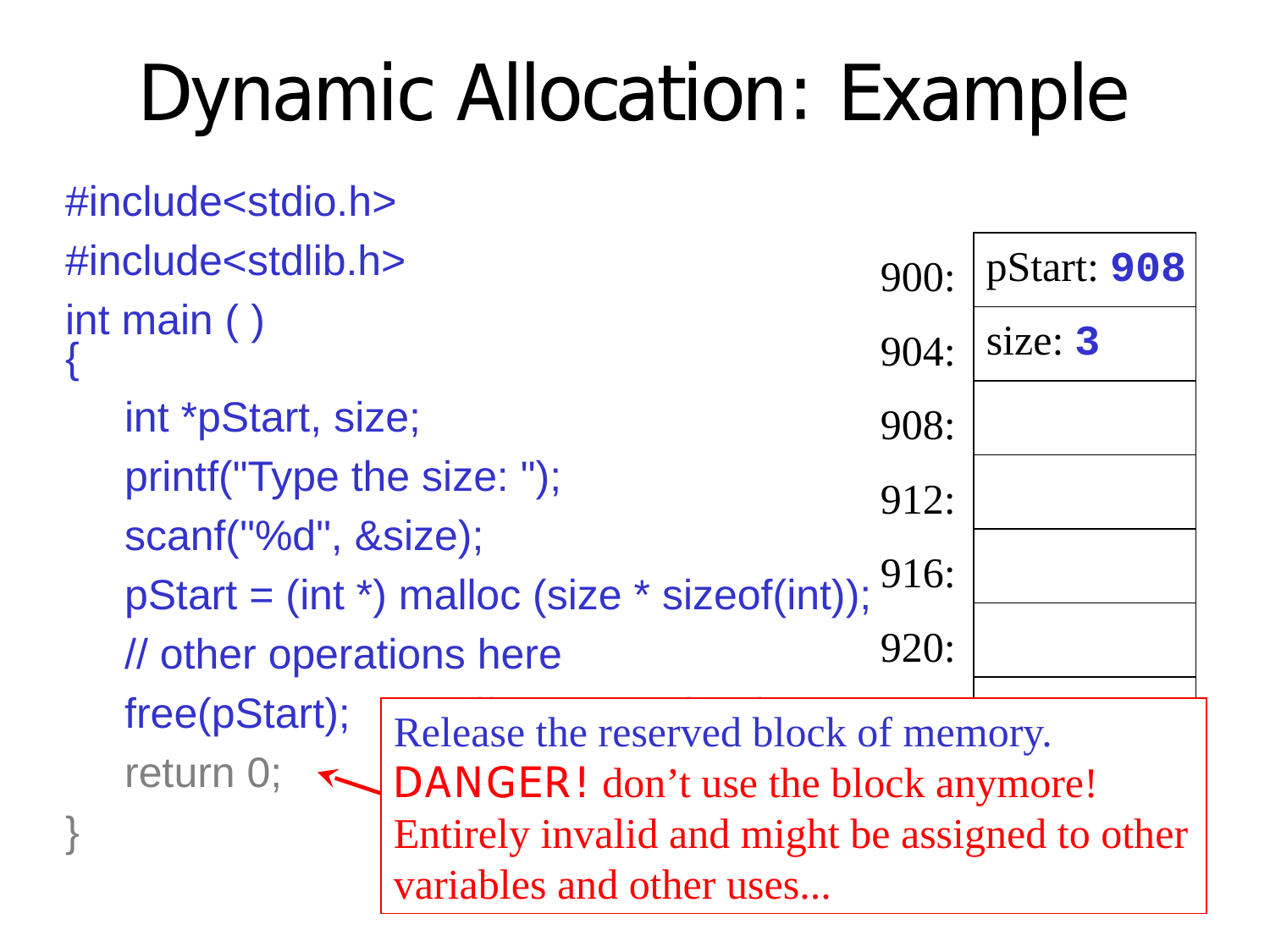

# Dynamic Allocation: Example
#include<stdio.h>
#include<stdlib.h>
int main ( )
{
     int *pStart, size;
     printf("Type the size: ");
     scanf("%d", &size);
     pStart = (int *) malloc (size * sizeof(int));
     // other operations here
     free(pStart);	  // more on that later
     return 0;
}

pStart: 908
900:

size: 3
904:

908:

912:

916:

920:

924:
Release the reserved block of memory. DANGER! don’t use the block anymore! Entirely invalid and might be assigned to other variables and other uses...